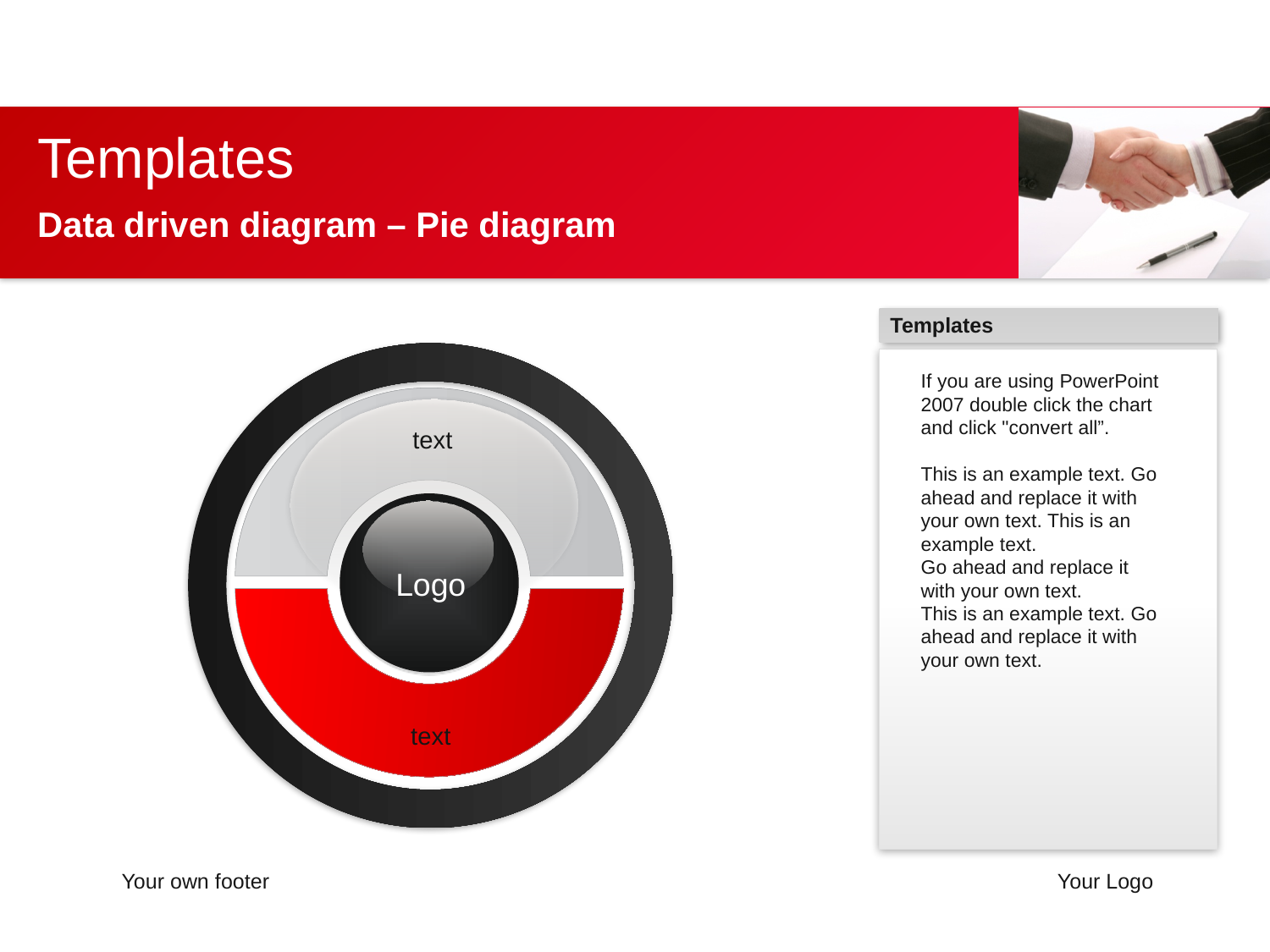

# Templates
Data driven diagram – Pie diagram

Templates

If you are using PowerPoint 2007 double click the chart and click "convert all”.

This is an example text. Go ahead and replace it with your own text. This is an example text.
Go ahead and replace it with your own text.
This is an example text. Go ahead and replace it with your own text.

text
Logo
text
Your own footer
Your Logo